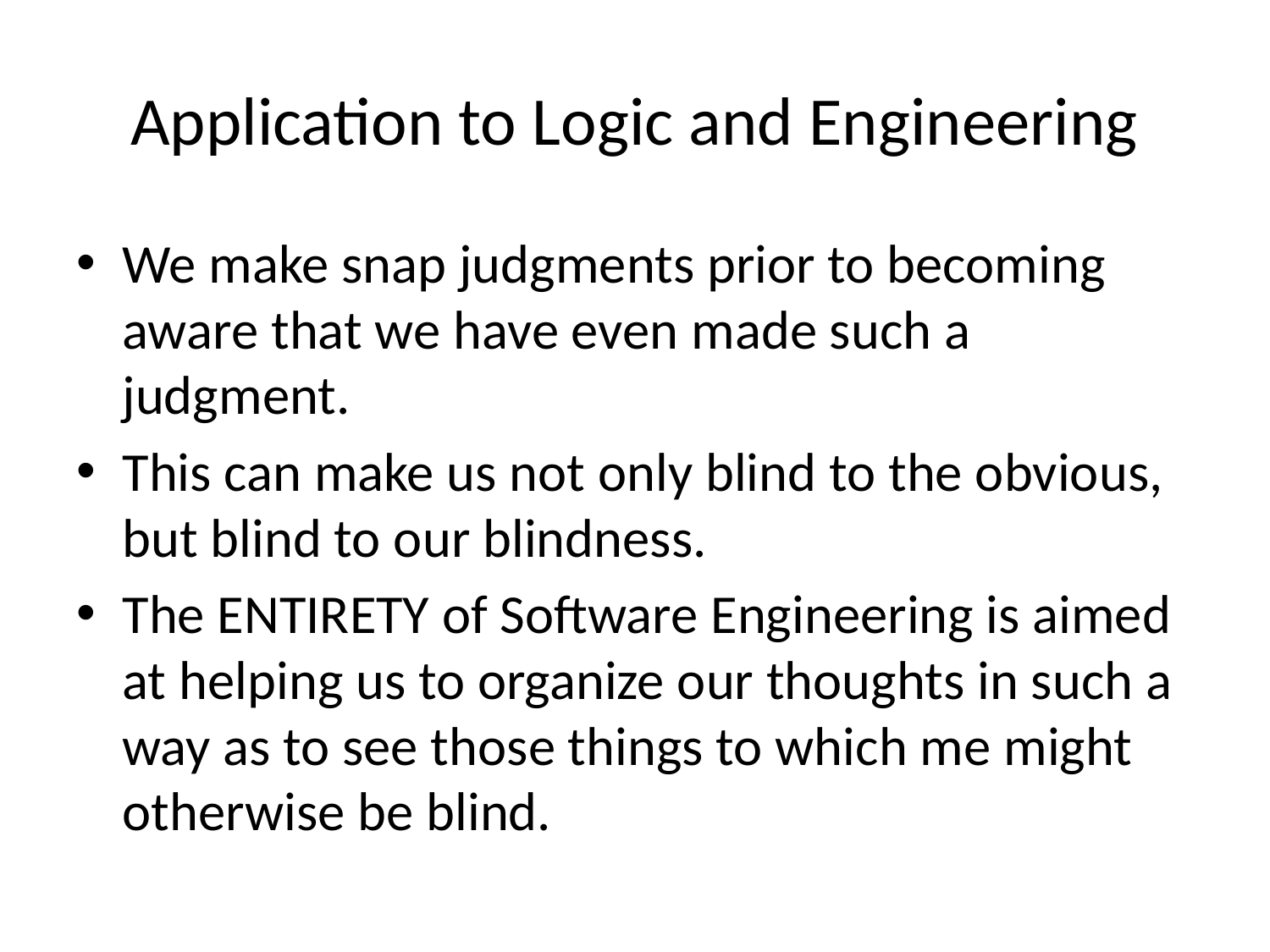

# Application to Logic and Engineering
We make snap judgments prior to becoming aware that we have even made such a judgment.
This can make us not only blind to the obvious, but blind to our blindness.
The ENTIRETY of Software Engineering is aimed at helping us to organize our thoughts in such a way as to see those things to which me might otherwise be blind.